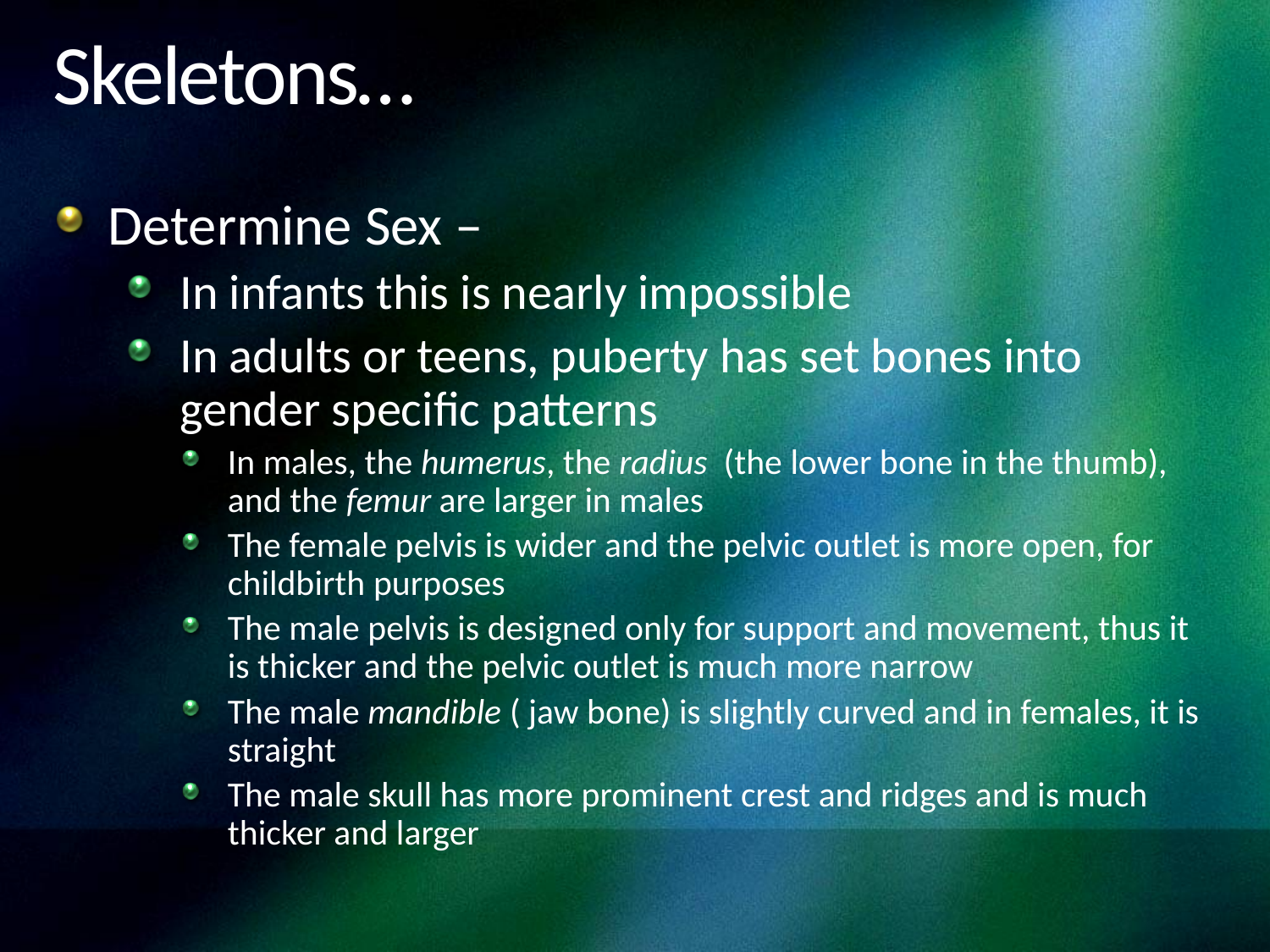

# Skeletons…
Determine Sex –
In infants this is nearly impossible
In adults or teens, puberty has set bones into gender specific patterns
In males, the humerus, the radius  (the lower bone in the thumb), and the femur are larger in males
The female pelvis is wider and the pelvic outlet is more open, for childbirth purposes
The male pelvis is designed only for support and movement, thus it is thicker and the pelvic outlet is much more narrow
The male mandible ( jaw bone) is slightly curved and in females, it is straight
The male skull has more prominent crest and ridges and is much thicker and larger